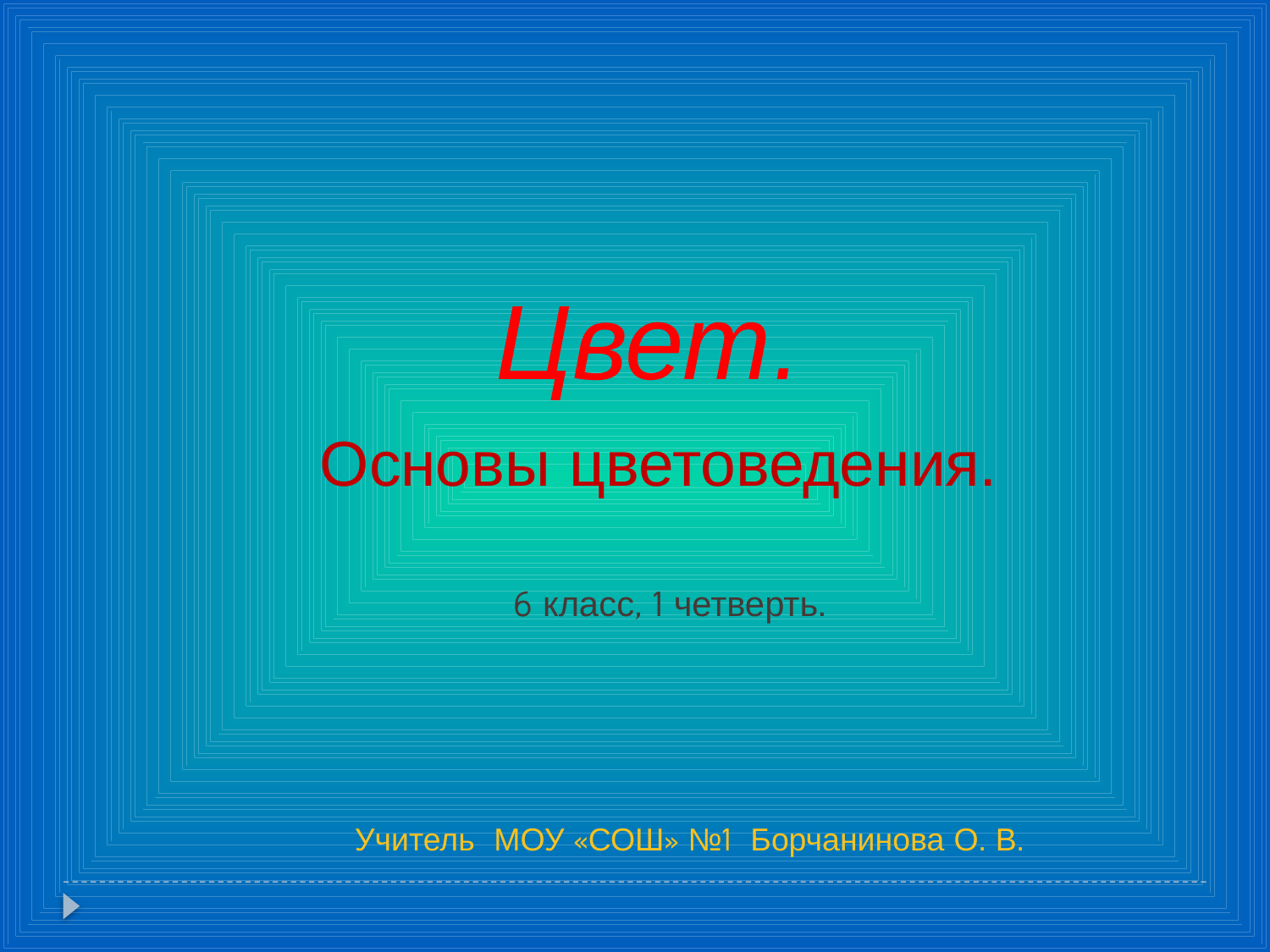

Цвет.
Цвет.
Основы цветоведения.
6 класс, 1 четверть.
Учитель  МОУ «СОШ» №1  Борчанинова О. В.